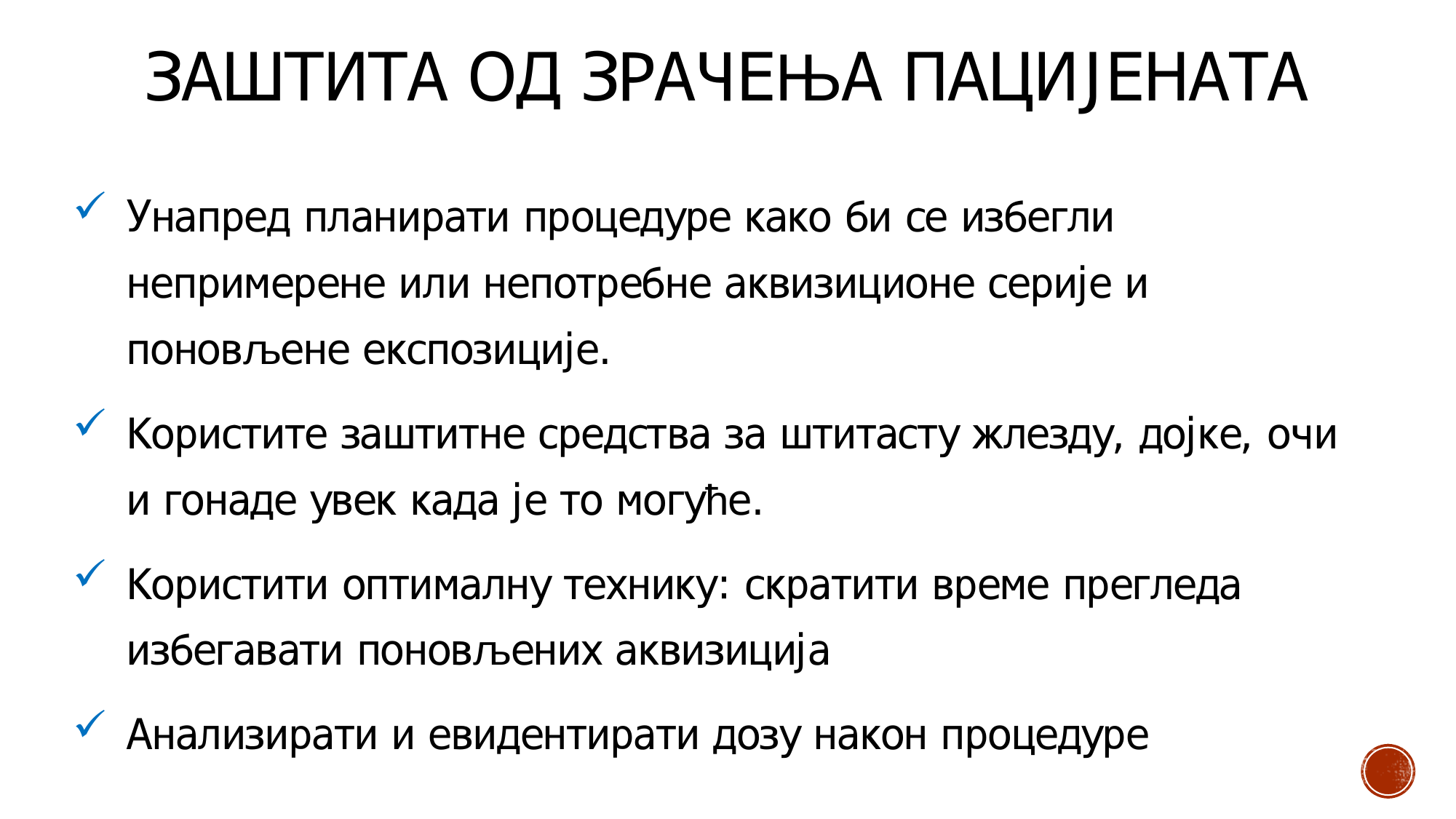

# Заштита од зрачења пацијената
Унапред планирати процедуре како би се избегли непримерене или непотребне аквизиционе серије и поновљене експозиције.
Користите заштитне средства за штитасту жлезду, дојке, очи и гонаде увек када је то могуће.
Користити оптималну технику: скратити време прегледа избегавати поновљених аквизиција
Анализирати и евидентирати дозу након процедуре